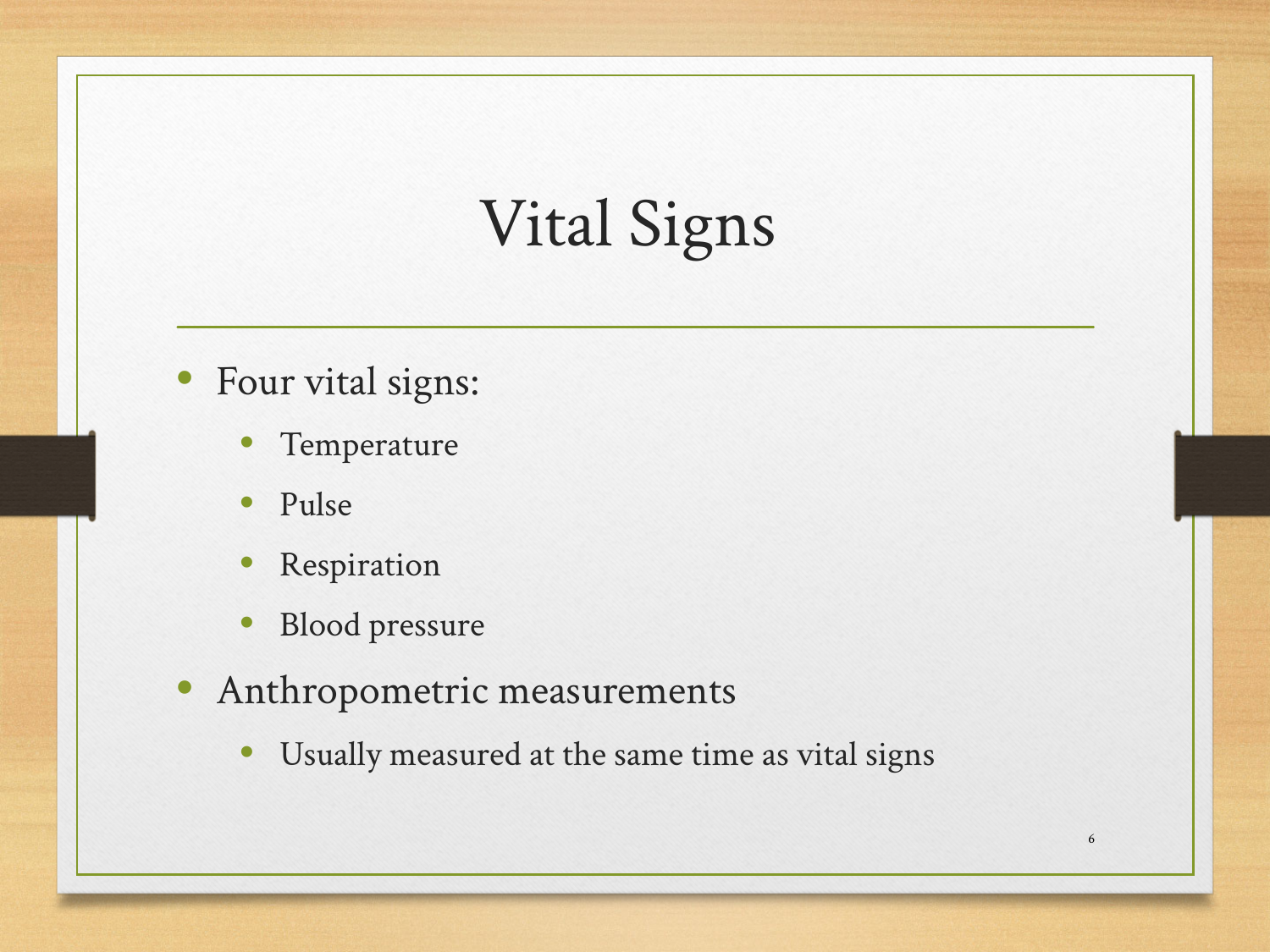

# Vital Signs
Four vital signs:
Temperature
Pulse
Respiration
Blood pressure
Anthropometric measurements
Usually measured at the same time as vital signs

 6